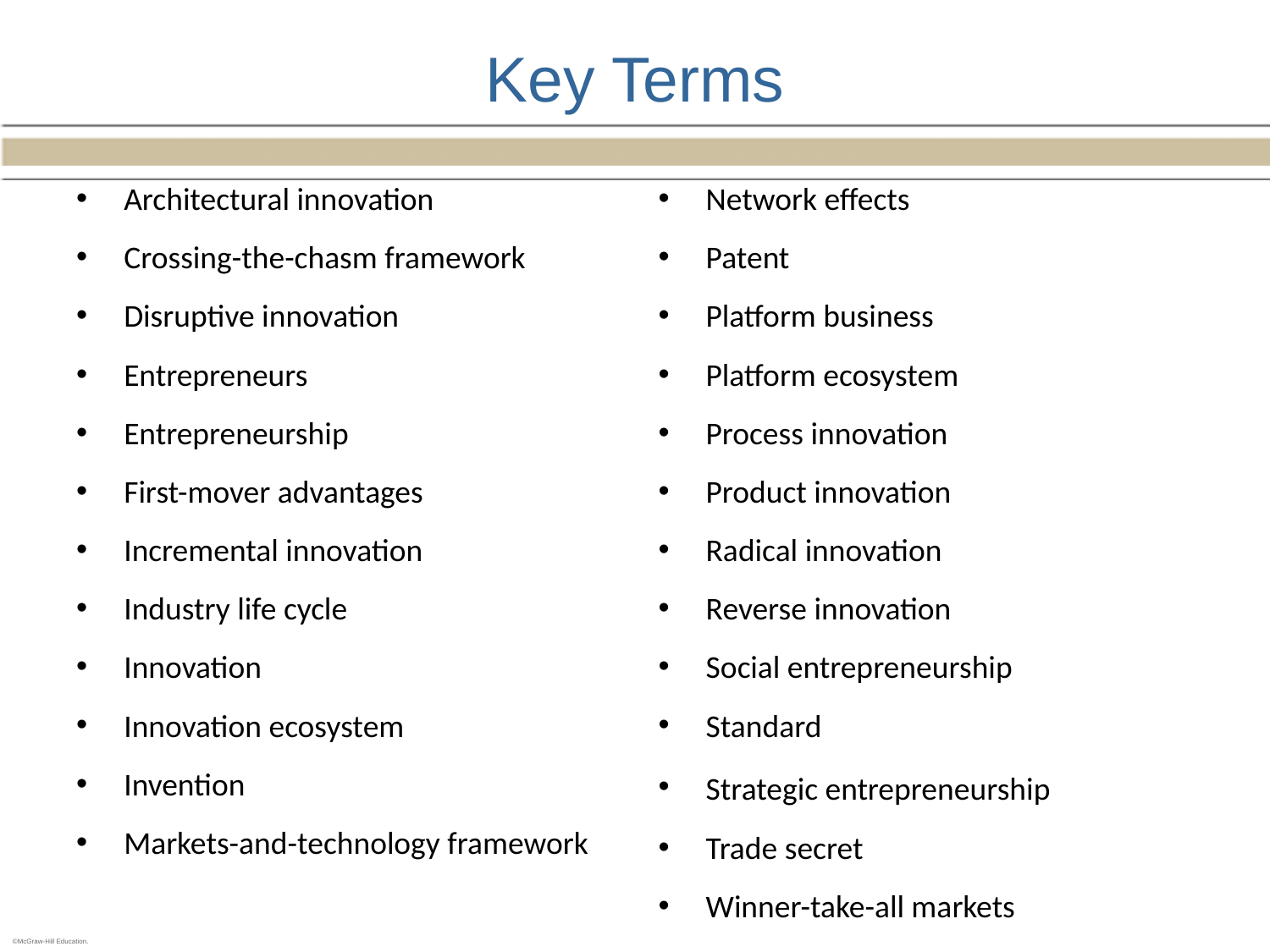

# Key Terms
Architectural innovation
Crossing-the-chasm framework
Disruptive innovation
Entrepreneurs
Entrepreneurship
First-mover advantages
Incremental innovation
Industry life cycle
Innovation
Innovation ecosystem
Invention
Markets-and-technology framework

Network effects
Patent
Platform business
Platform ecosystem
Process innovation
Product innovation
Radical innovation
Reverse innovation
Social entrepreneurship
Standard
Strategic entrepreneurship
Trade secret
Winner-take-all markets